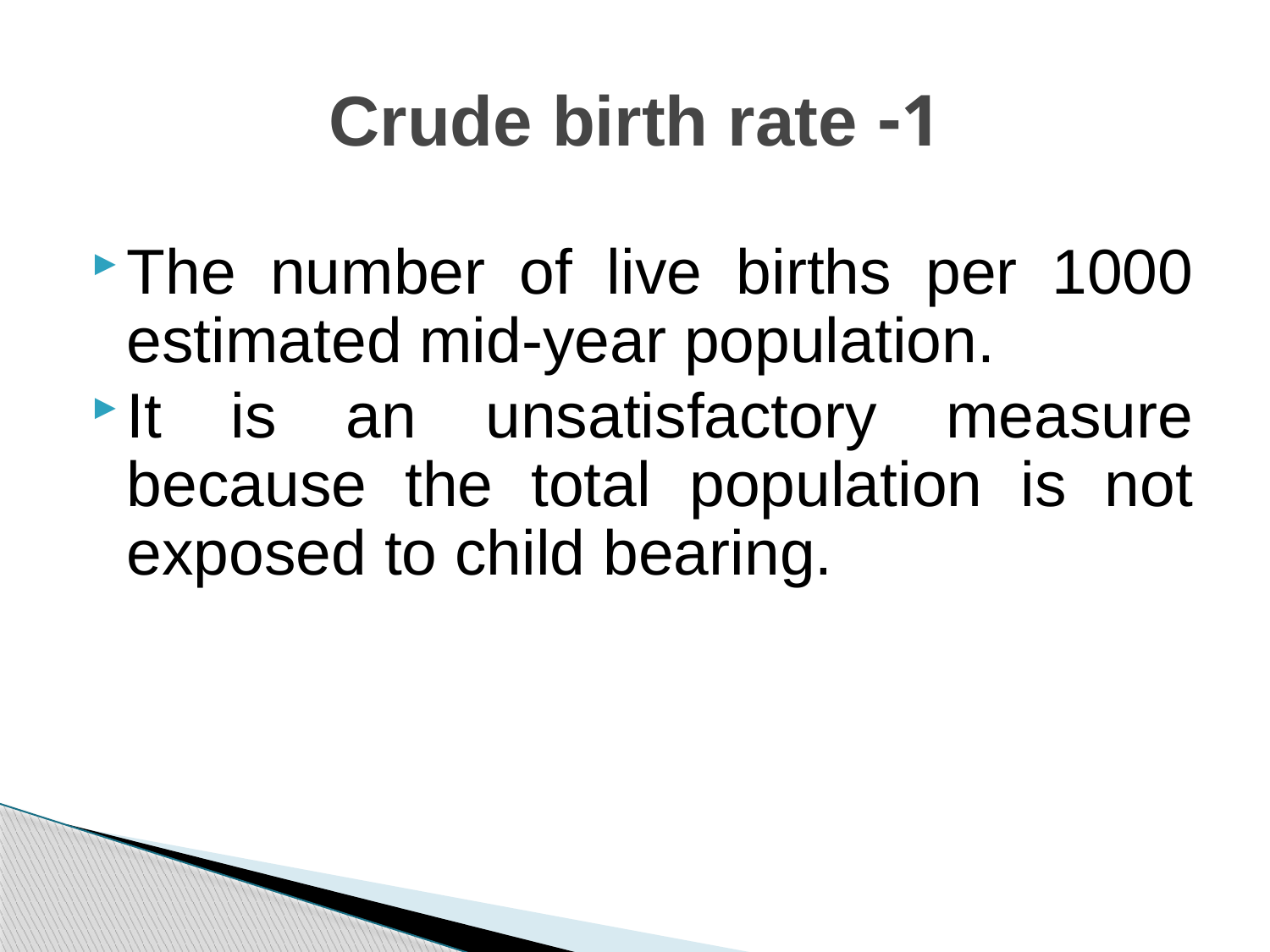

# 1- Crude birth rate
The number of live births per 1000 estimated mid-year population.
It is an unsatisfactory measure because the total population is not exposed to child bearing.